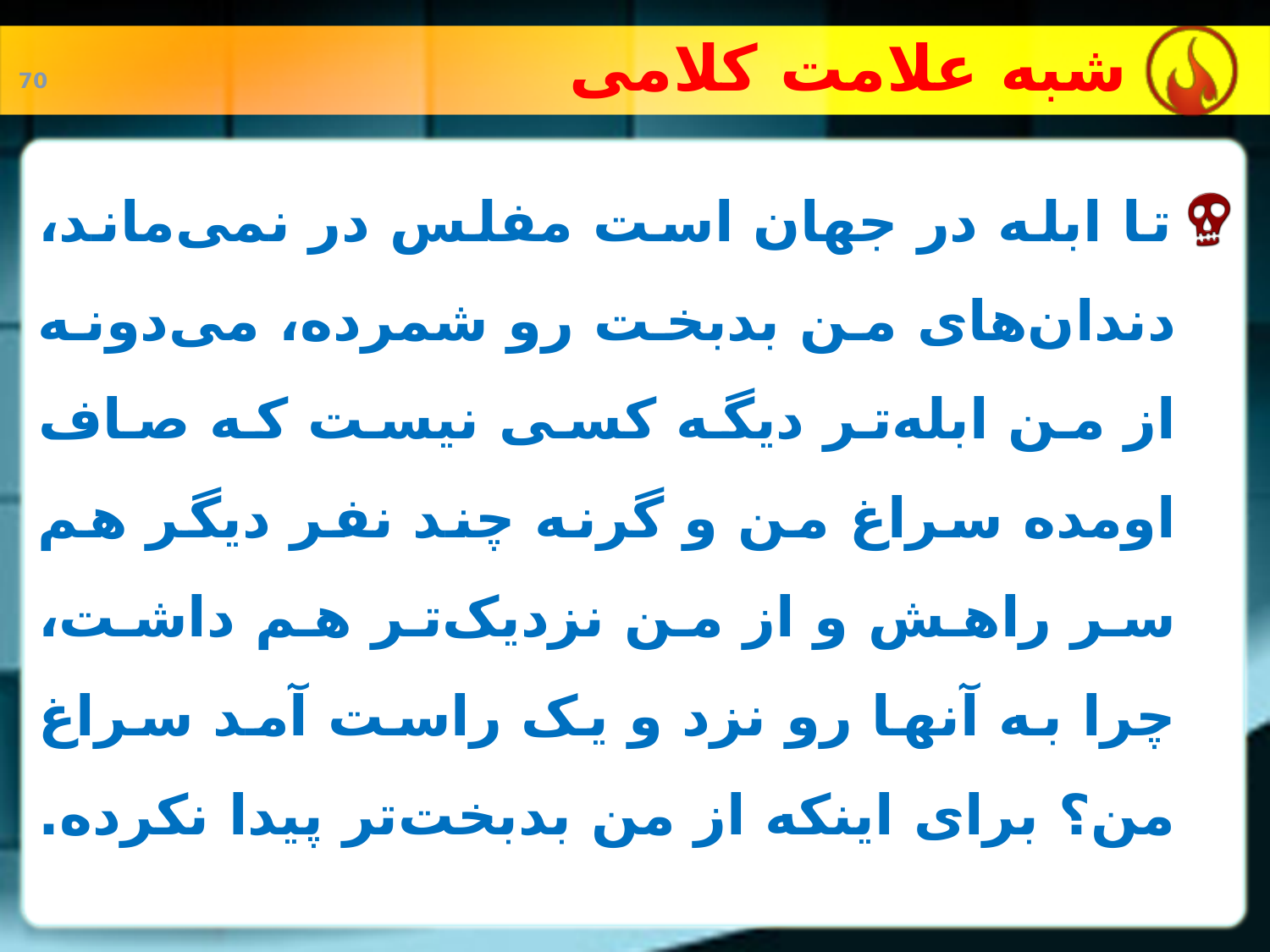

# شبه علامت کلامی
تا ابله در جهان است مفلس در نمی‌ماند، دندان‌های من بدبخت رو شمرده، می‌دونه از من ابله‌تر دیگه کسی نیست که صاف اومده سراغ من و گرنه چند نفر دیگر هم سر راهش و از من نزدیک‌تر هم داشت، چرا به آنها رو نزد و یک راست آمد سراغ من؟ برای اینکه از من بدبخت‌تر پیدا نکرده.